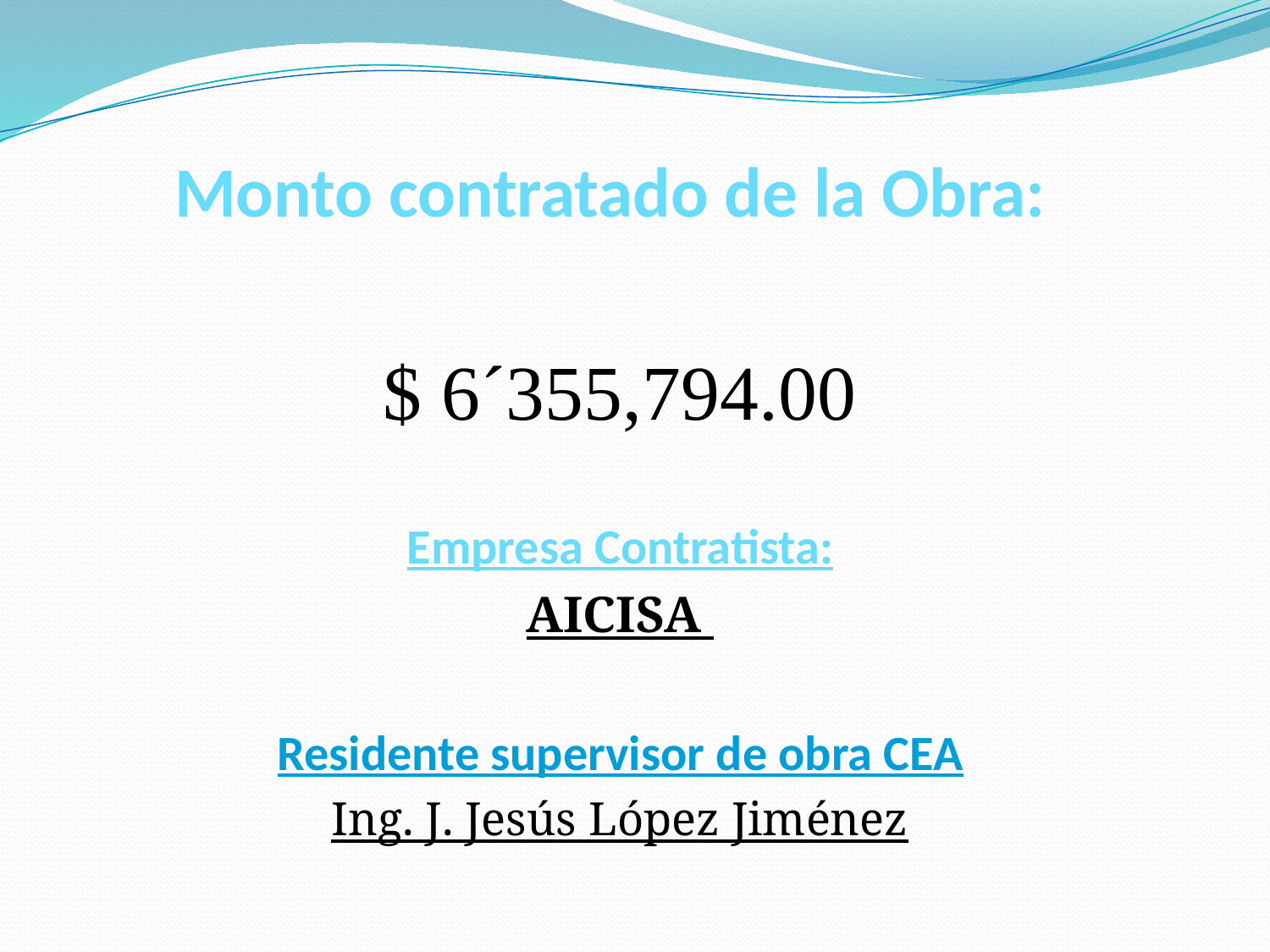

# Monto contratado de la Obra:

$ 6´355,794.00

Empresa Contratista:
AICISA

Residente supervisor de obra CEA
Ing. J. Jesús López Jiménez